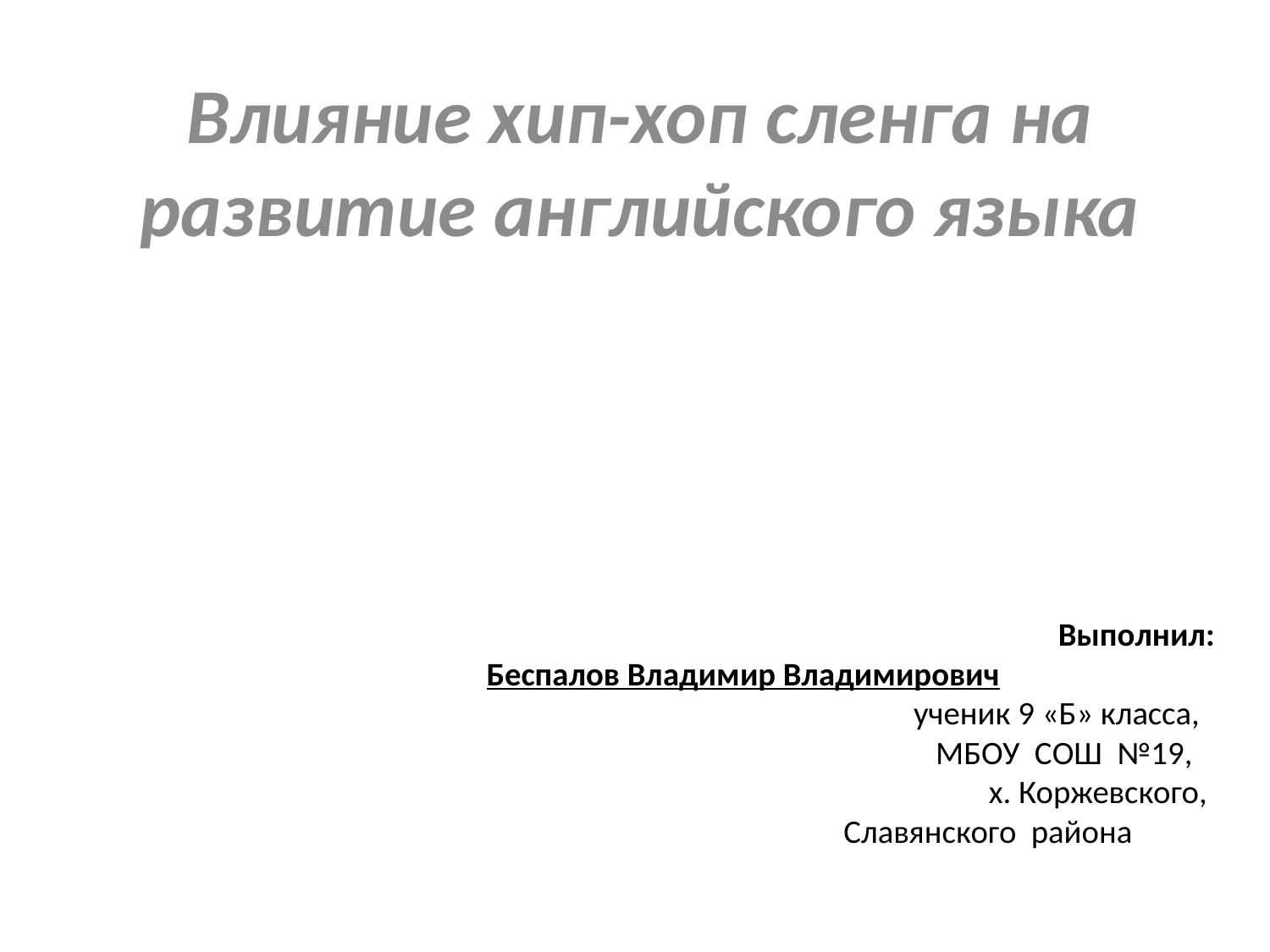

Влияние хип-хоп сленга на развитие английского языка
# Выполнил: Беспалов Владимир Владимирович ученик 9 «Б» класса, МБОУ  СОШ  №19, х. Коржевского, Славянского  района